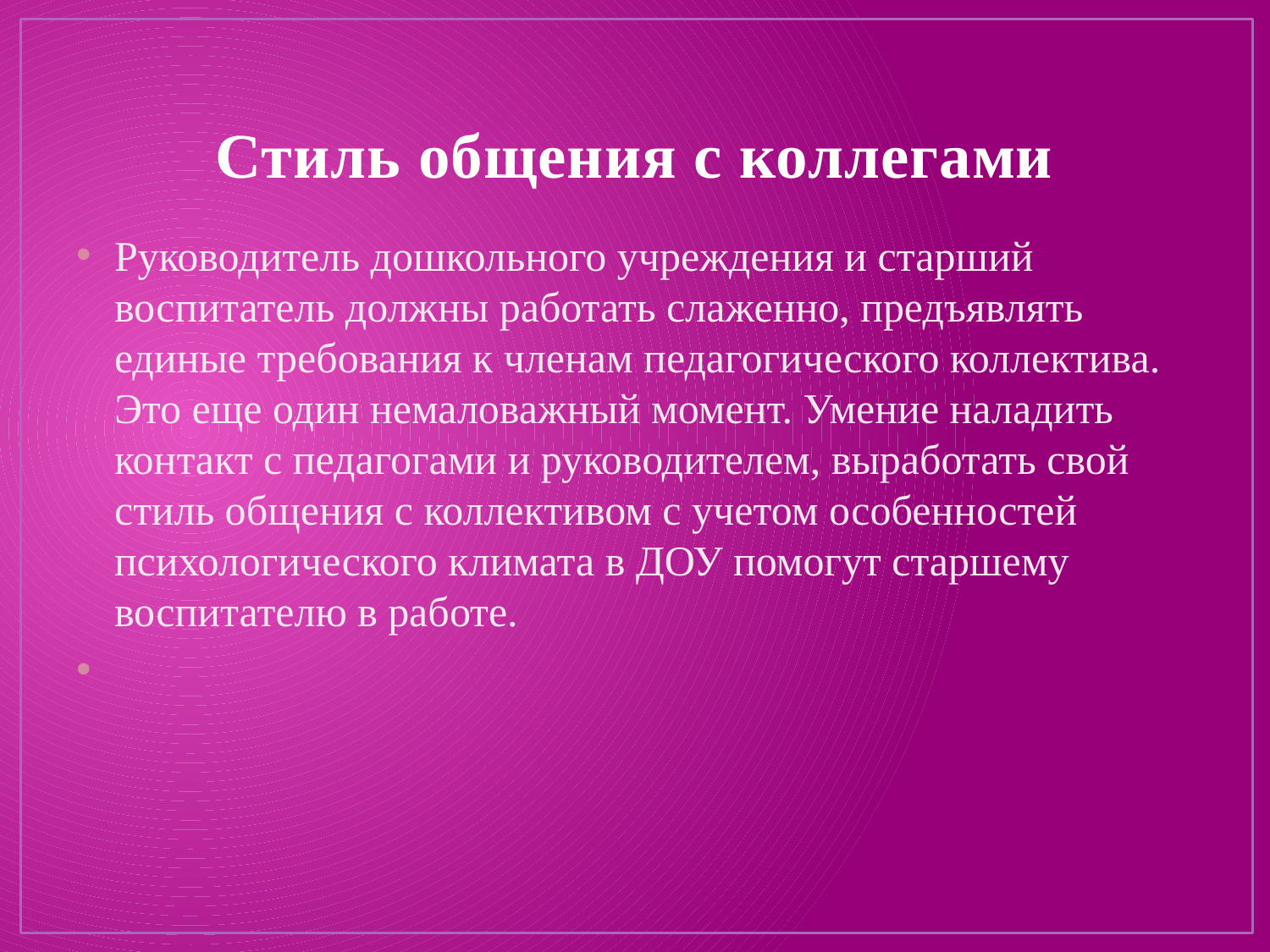

# Стиль общения с коллегами
Руководитель дошкольного учреждения и старший воспитатель должны работать слаженно, предъявлять единые требования к членам педагогического коллектива. Это еще один немаловажный момент. Умение наладить контакт с педагогами и руководителем, выработать свой стиль общения с коллективом с учетом особенностей психологического климата в ДОУ помогут старшему воспитателю в работе.